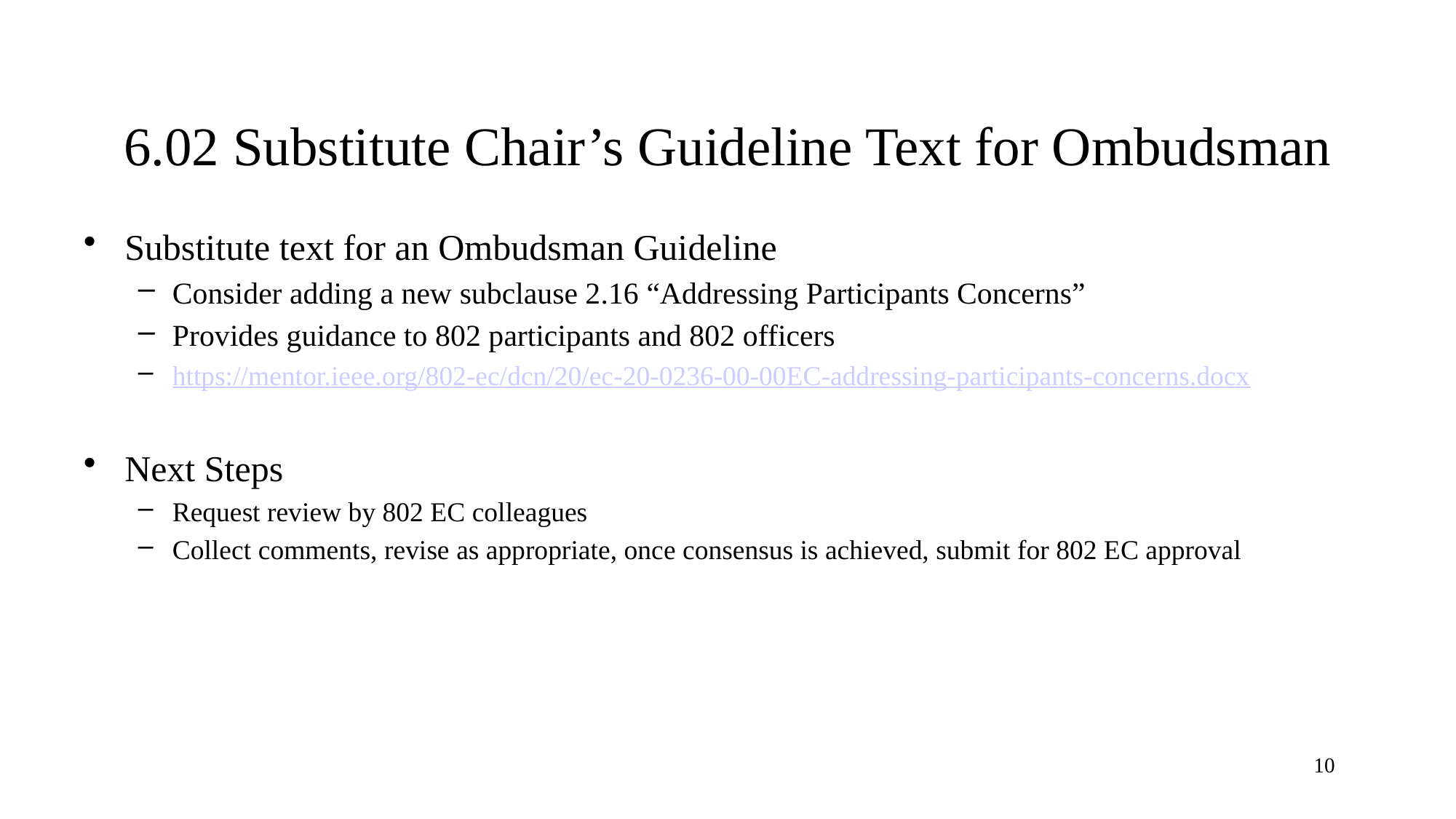

# 6.02 Substitute Chair’s Guideline Text for Ombudsman
Substitute text for an Ombudsman Guideline
Consider adding a new subclause 2.16 “Addressing Participants Concerns”
Provides guidance to 802 participants and 802 officers
https://mentor.ieee.org/802-ec/dcn/20/ec-20-0236-00-00EC-addressing-participants-concerns.docx

Next Steps
Request review by 802 EC colleagues
Collect comments, revise as appropriate, once consensus is achieved, submit for 802 EC approval

10